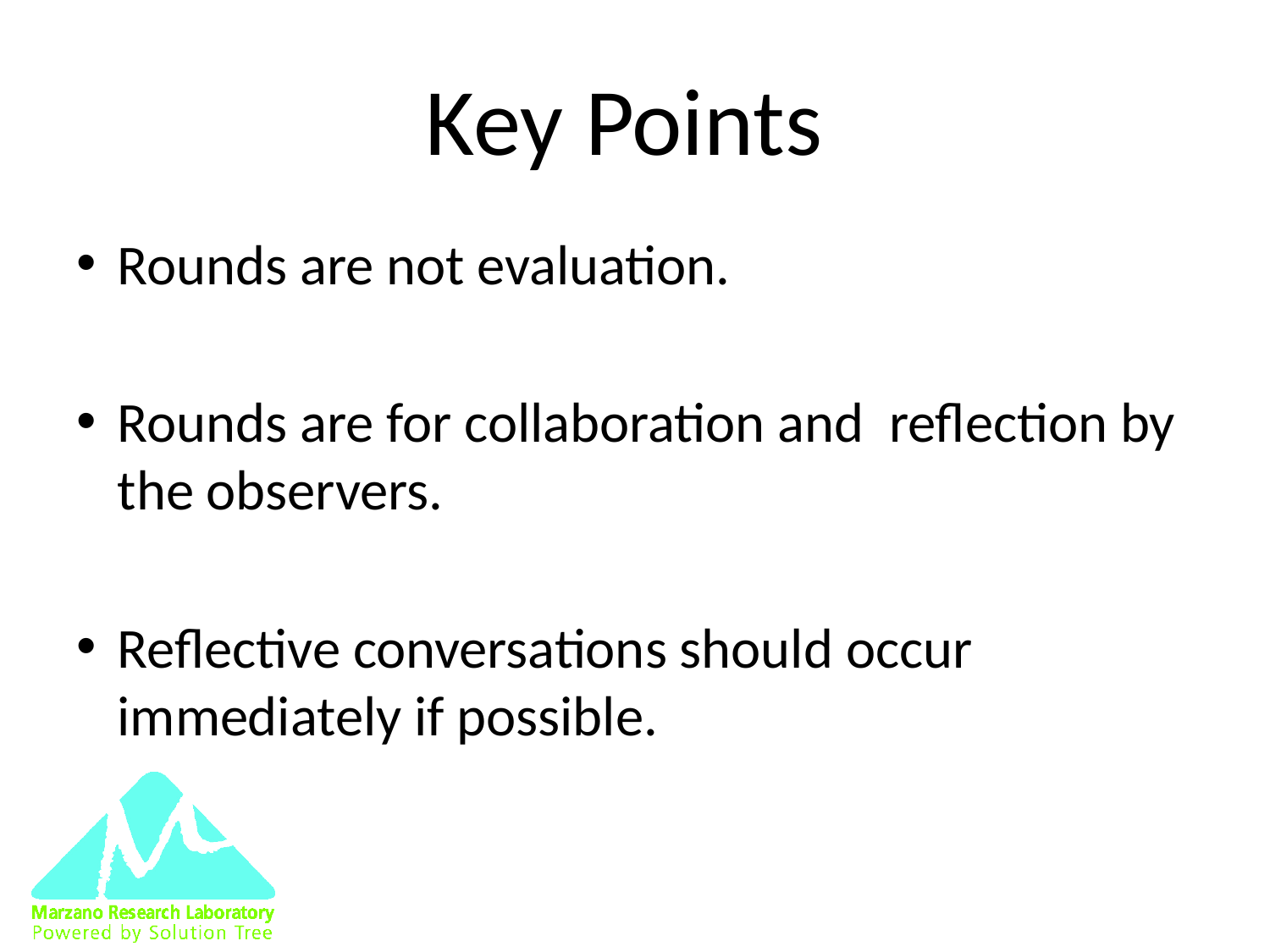

# Key Points
Rounds are not evaluation.

Rounds are for collaboration and  reflection by the observers.

Reflective conversations should occur immediately if possible.